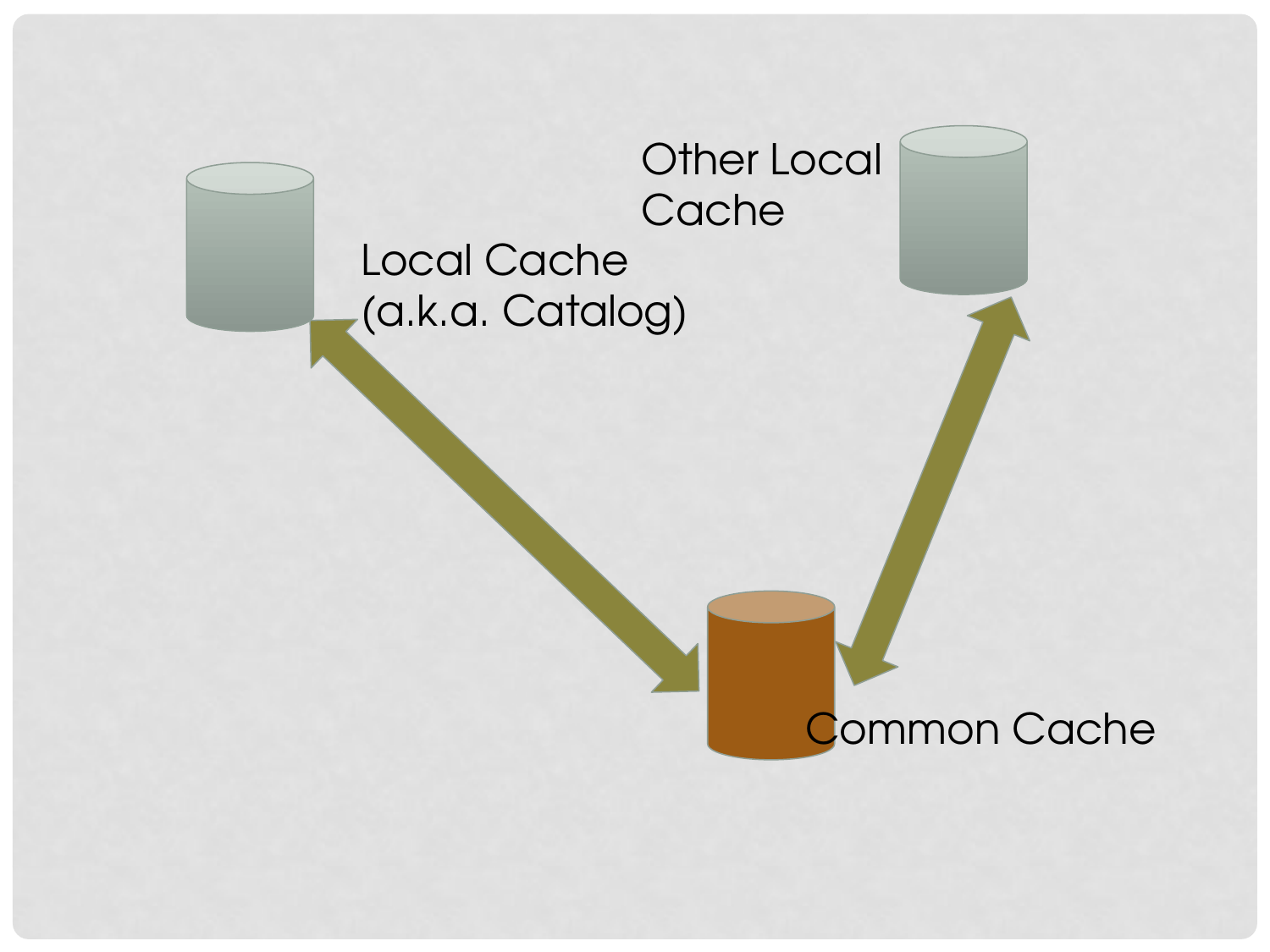

Other Local Cache

Local Cache (a.k.a. Catalog)

Common Cache